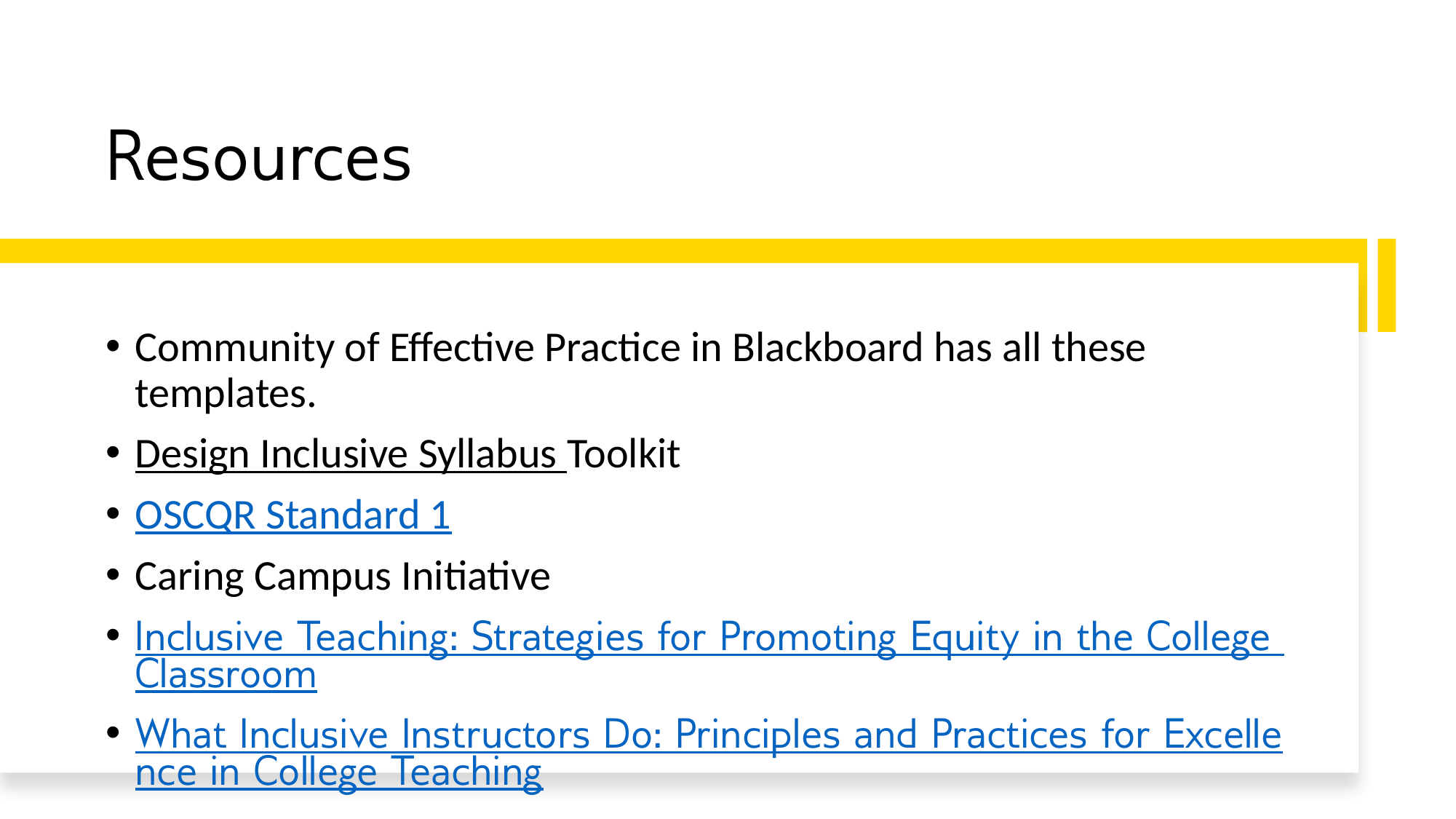

# Resources

Community of Effective Practice in Blackboard has all these templates.
Design Inclusive Syllabus Toolkit
OSCQR Standard 1
Caring Campus Initiative
Inclusive Teaching: Strategies for Promoting Equity in the College Classroom
What Inclusive Instructors Do: Principles and Practices for Excellence in College Teaching